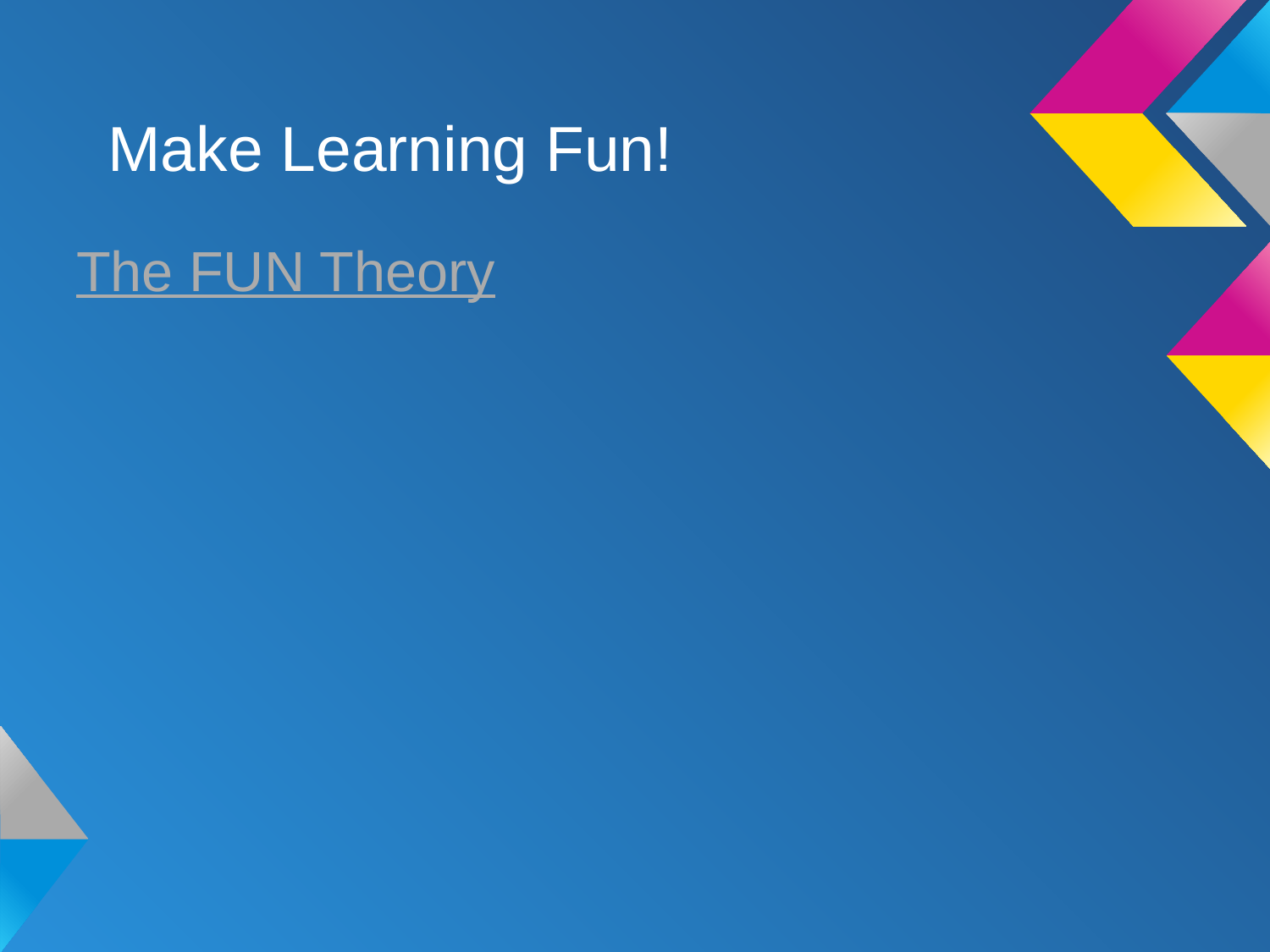

# Make Learning Fun!
The FUN Theory